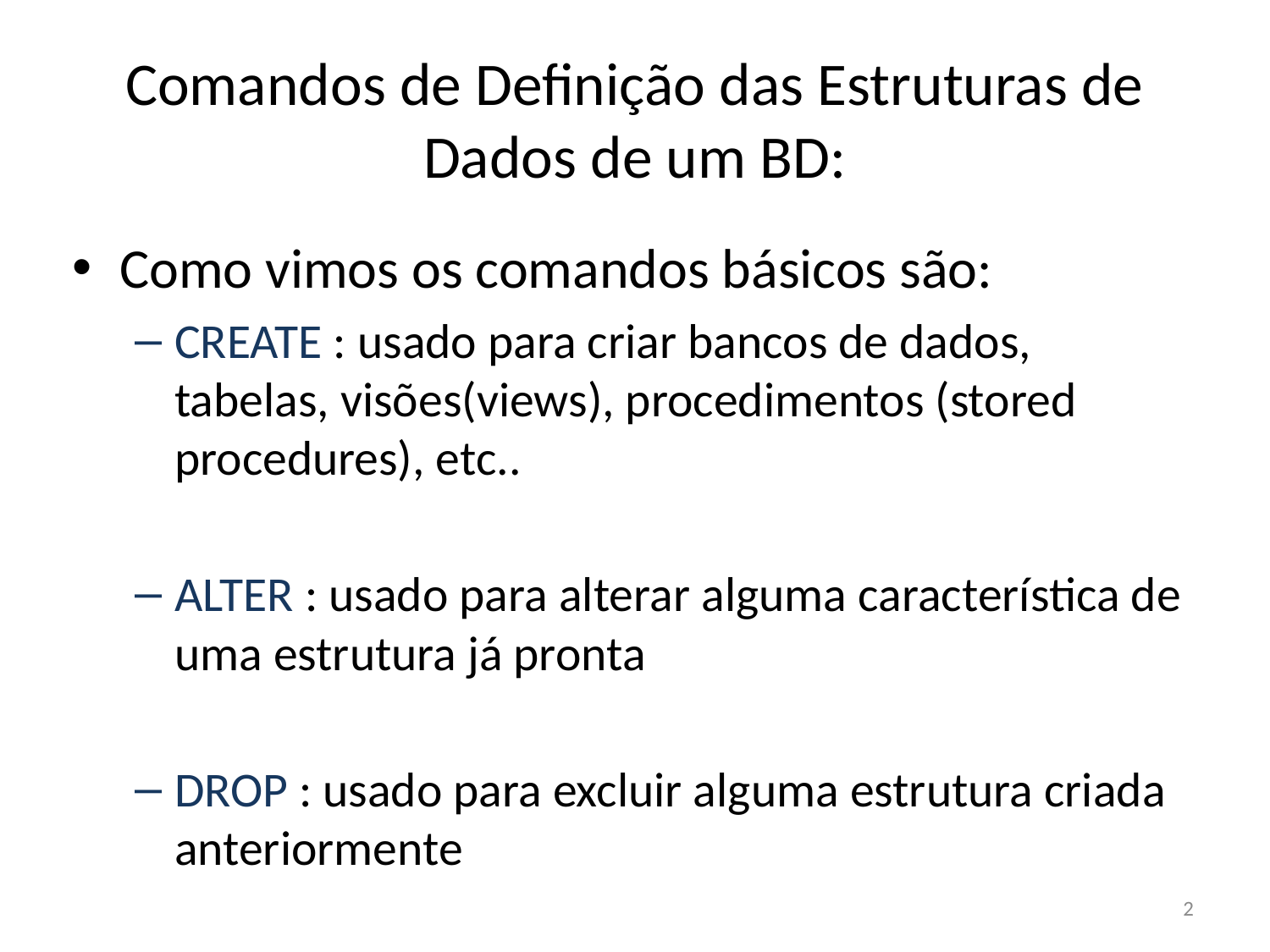

# Comandos de Definição das Estruturas de Dados de um BD:
Como vimos os comandos básicos são:
CREATE : usado para criar bancos de dados, tabelas, visões(views), procedimentos (stored procedures), etc..

ALTER : usado para alterar alguma característica de uma estrutura já pronta

DROP : usado para excluir alguma estrutura criada anteriormente
2